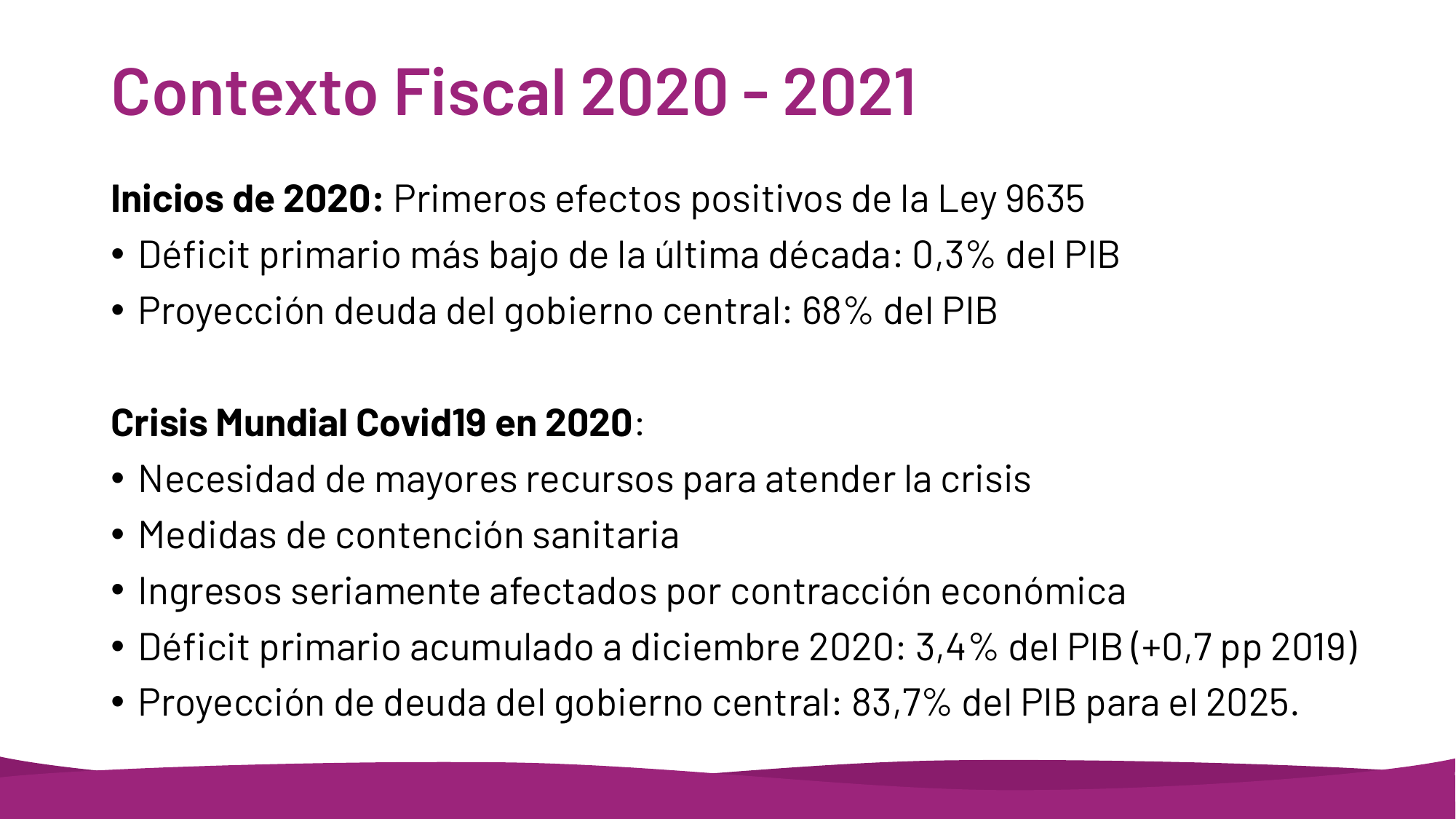

# Contexto Fiscal 2020 - 2021
Inicios de 2020: Primeros efectos positivos de la Ley 9635
Déficit primario más bajo de la última década: 0,3% del PIB
Proyección deuda del gobierno central: 68% del PIB

Crisis Mundial Covid19 en 2020:
Necesidad de mayores recursos para atender la crisis
Medidas de contención sanitaria
Ingresos seriamente afectados por contracción económica
Déficit primario acumulado a diciembre 2020: 3,4% del PIB (+0,7 pp 2019)
Proyección de deuda del gobierno central: 83,7% del PIB para el 2025.